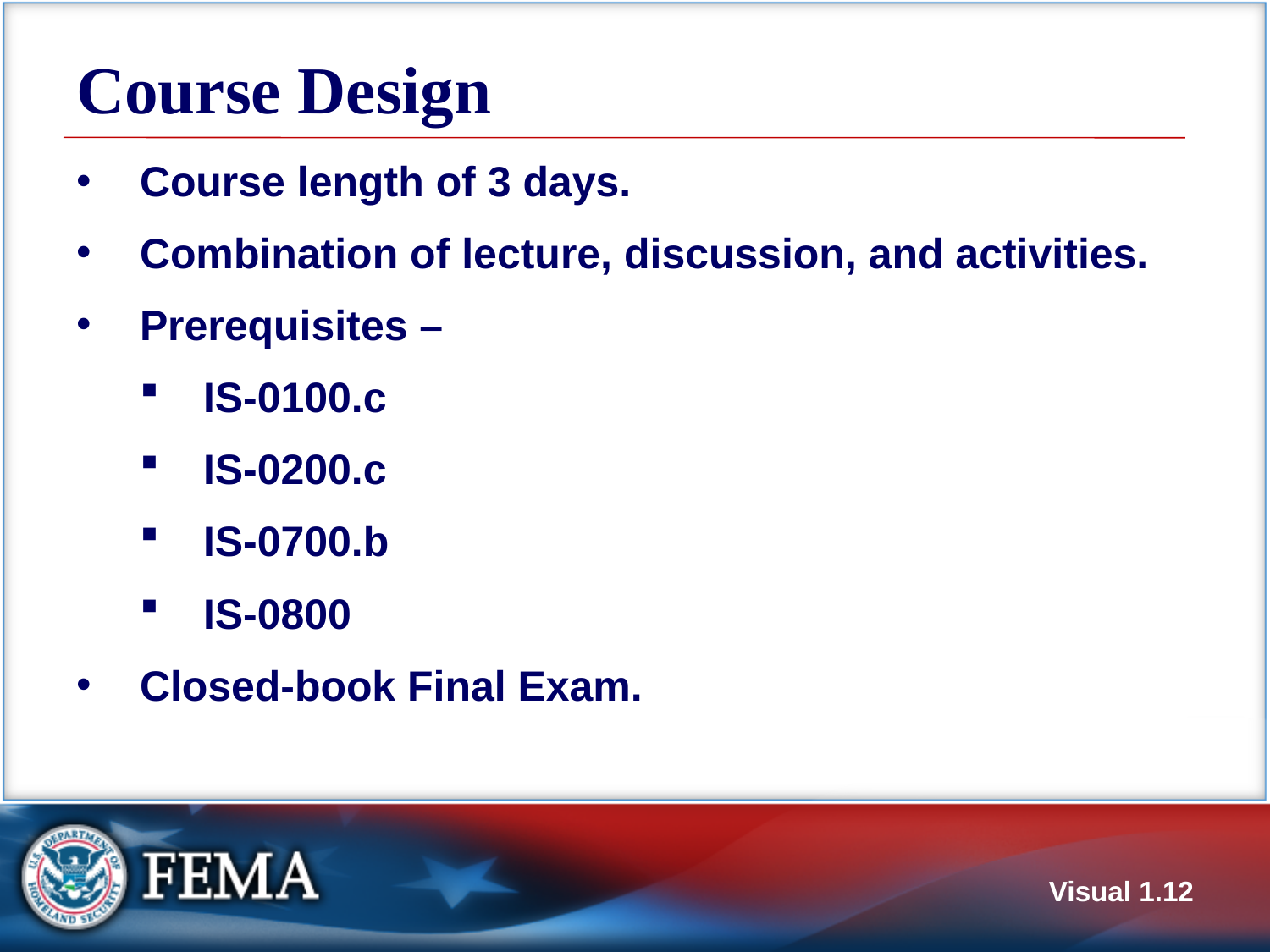

# Course Design
Course length of 3 days.
Combination of lecture, discussion, and activities.
Prerequisites –
IS-0100.c
IS-0200.c
IS-0700.b
IS-0800
Closed-book Final Exam.
Visual 1.12